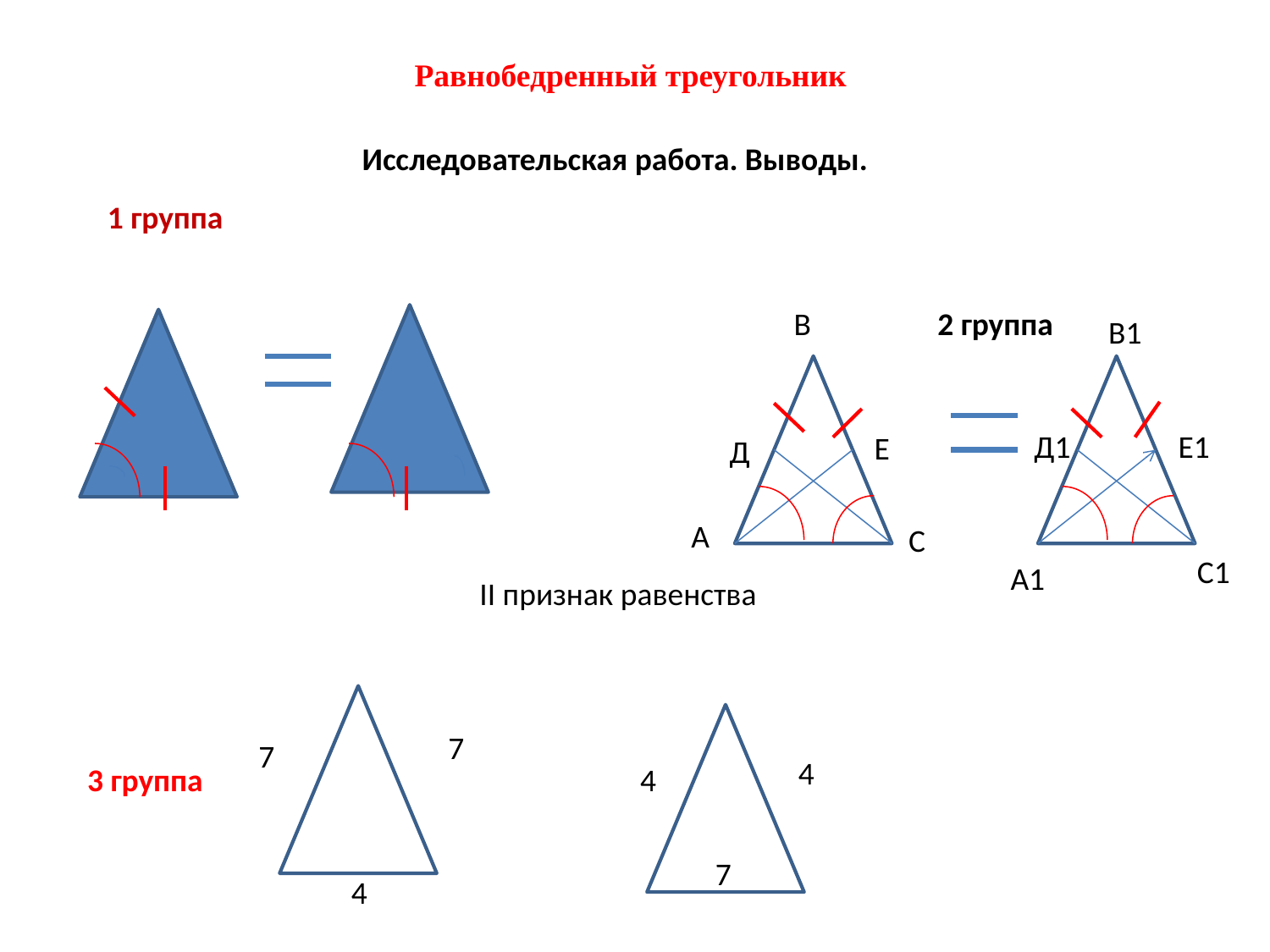

Равнобедренный треугольник

Исследовательская работа. Выводы.

1 группа
В
2 группа

В1

Д1
Е1
Е
Д

А
С
С1
А1
II признак равенства

7
7
4
3 группа

4
7
4